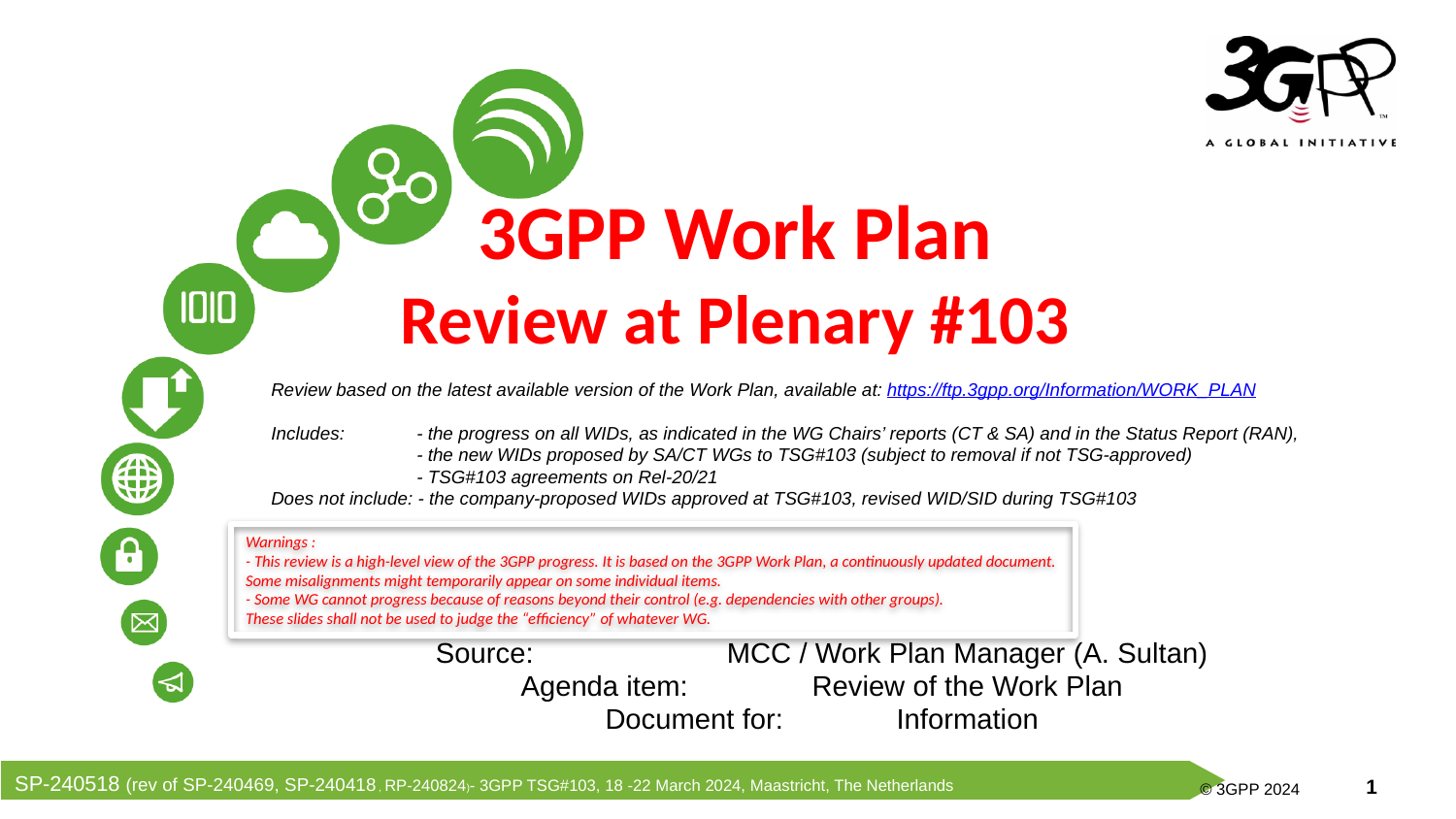

3GPP Work Plan
Review at Plenary #103
Review based on the latest available version of the Work Plan, available at: https://ftp.3gpp.org/Information/WORK_PLAN

Includes: 	- the progress on all WIDs, as indicated in the WG Chairs’ reports (CT & SA) and in the Status Report (RAN), 	- the new WIDs proposed by SA/CT WGs to TSG#103 (subject to removal if not TSG-approved)
	- TSG#103 agreements on Rel-20/21
Does not include: - the company-proposed WIDs approved at TSG#103, revised WID/SID during TSG#103
Warnings :
- This review is a high-level view of the 3GPP progress. It is based on the 3GPP Work Plan, a continuously updated document.
Some misalignments might temporarily appear on some individual items.
- Some WG cannot progress because of reasons beyond their control (e.g. dependencies with other groups).
These slides shall not be used to judge the “efficiency” of whatever WG.
Source: 		MCC / Work Plan Manager (A. Sultan)
Agenda item: 	Review of the Work Plan
Document for:	Information
SP-240518 (rev of SP-240469, SP-240418 , RP-240824)- 3GPP TSG#103, 18 -22 March 2024, Maastricht, The Netherlands

© 3GPP 2024